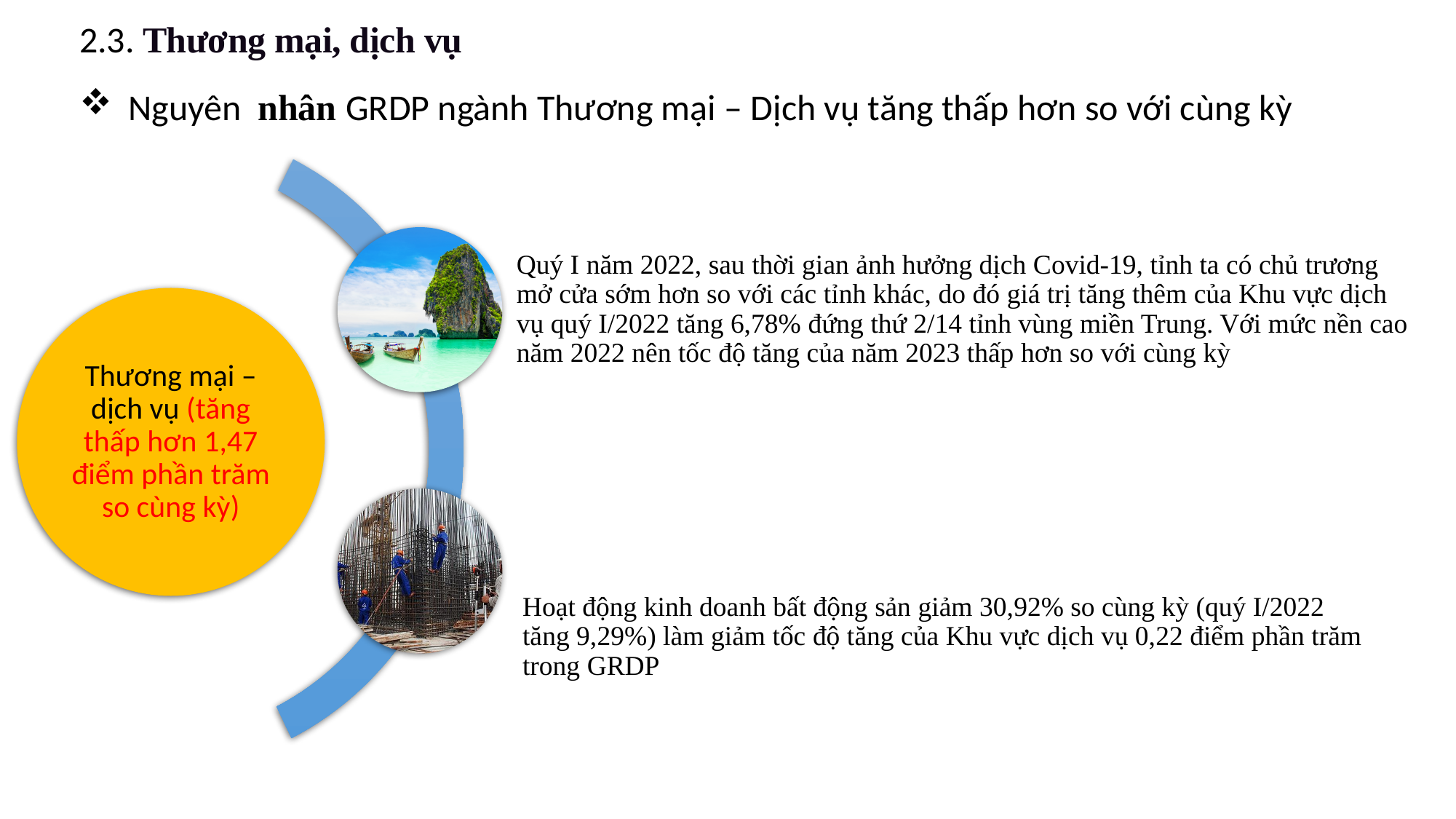

2.3. Thương mại, dịch vụ
 Nguyên  nhân GRDP ngành Thương mại – Dịch vụ tăng thấp hơn so với cùng kỳ
Thương mại – dịch vụ (tăng thấp hơn 1,47 điểm phần trăm so cùng kỳ)
Quý I năm 2022, sau thời gian ảnh hưởng dịch Covid-19, tỉnh ta có chủ trương mở cửa sớm hơn so với các tỉnh khác, do đó giá trị tăng thêm của Khu vực dịch vụ quý I/2022 tăng 6,78% đứng thứ 2/14 tỉnh vùng miền Trung. Với mức nền cao năm 2022 nên tốc độ tăng của năm 2023 thấp hơn so với cùng kỳ
Hoạt động kinh doanh bất động sản giảm 30,92% so cùng kỳ (quý I/2022 tăng 9,29%) làm giảm tốc độ tăng của Khu vực dịch vụ 0,22 điểm phần trăm trong GRDP